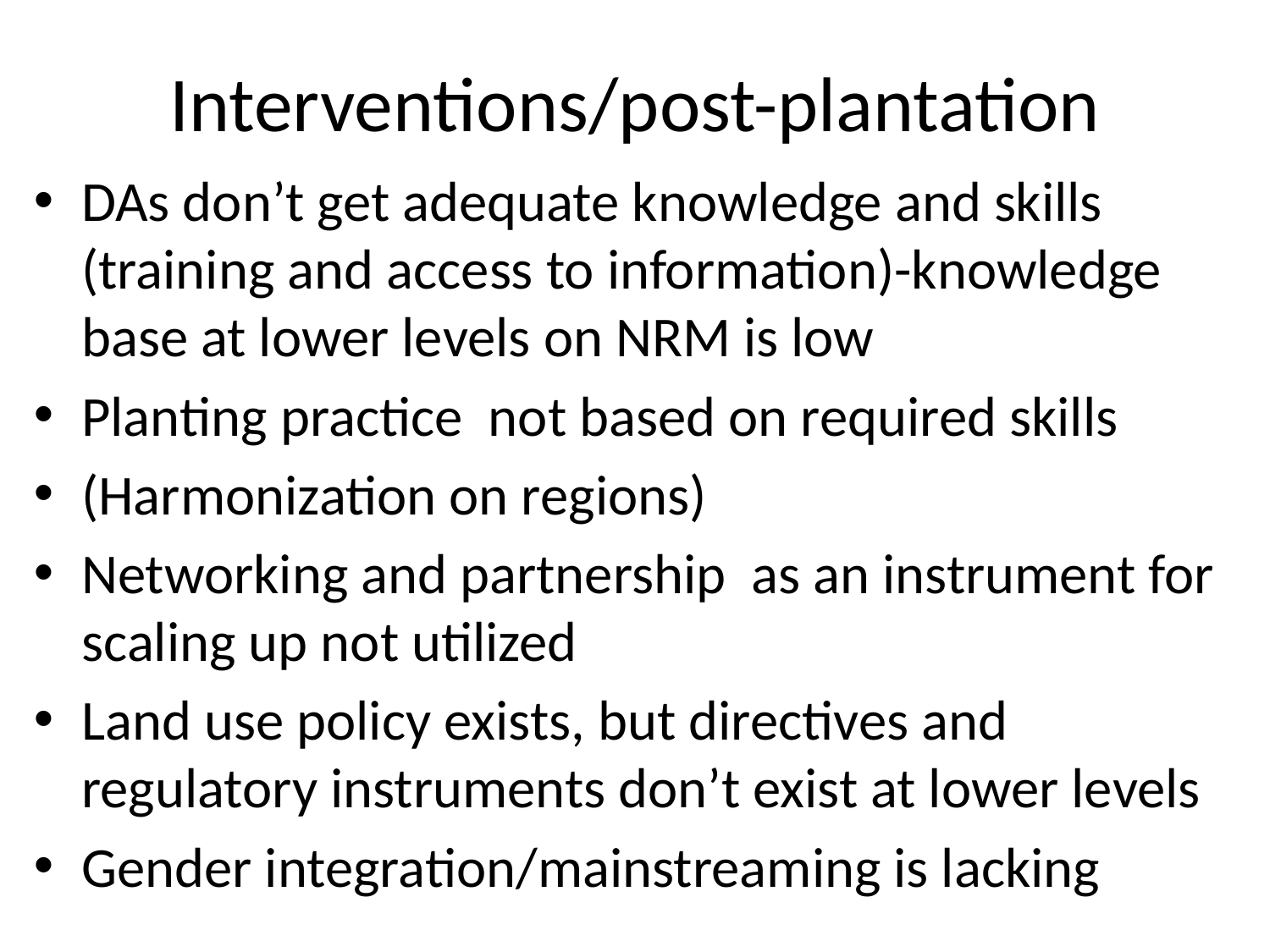

Interventions/post-plantation
DAs don’t get adequate knowledge and skills  (training and access to information)-knowledge base at lower levels on NRM is low
Planting practice  not based on required skills
(Harmonization on regions)
Networking and partnership  as an instrument for scaling up not utilized
Land use policy exists, but directives and regulatory instruments don’t exist at lower levels
Gender integration/mainstreaming is lacking